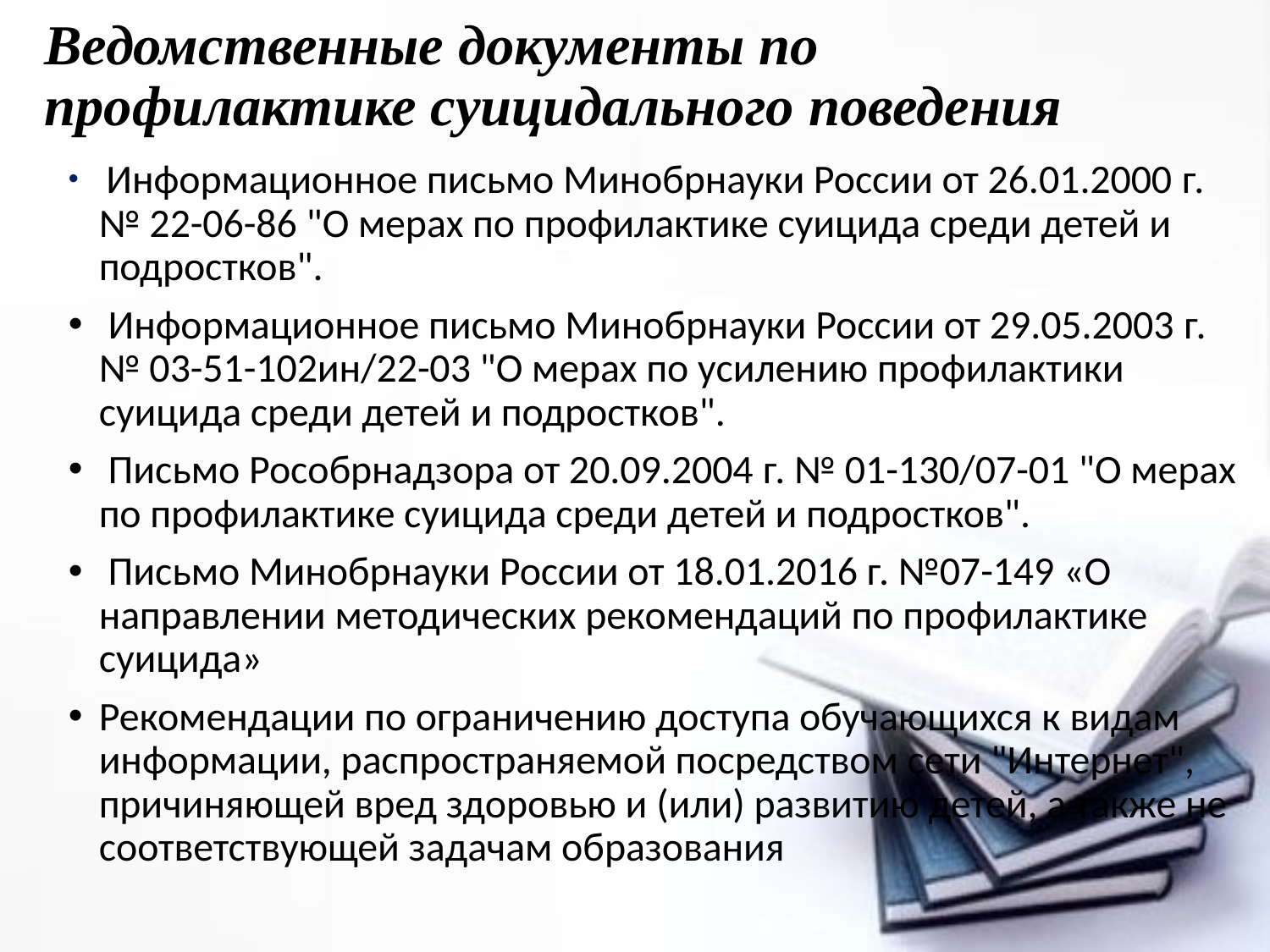

# Ведомственные документы по профилактике суицидального поведения
 Информационное письмо Минобрнауки России от 26.01.2000 г. № 22-06-86 "О мерах по профилактике суицида среди детей и подростков".
 Информационное письмо Минобрнауки России от 29.05.2003 г. № 03-51-102ин/22-03 "О мерах по усилению профилактики суицида среди детей и подростков".
 Письмо Рособрнадзора от 20.09.2004 г. № 01-130/07-01 "О мерах по профилактике суицида среди детей и подростков".
 Письмо Минобрнауки России от 18.01.2016 г. №07-149 «О направлении методических рекомендаций по профилактике суицида»
Рекомендации по ограничению доступа обучающихся к видам информации, распространяемой посредством сети "Интернет", причиняющей вред здоровью и (или) развитию детей, а также не соответствующей задачам образования